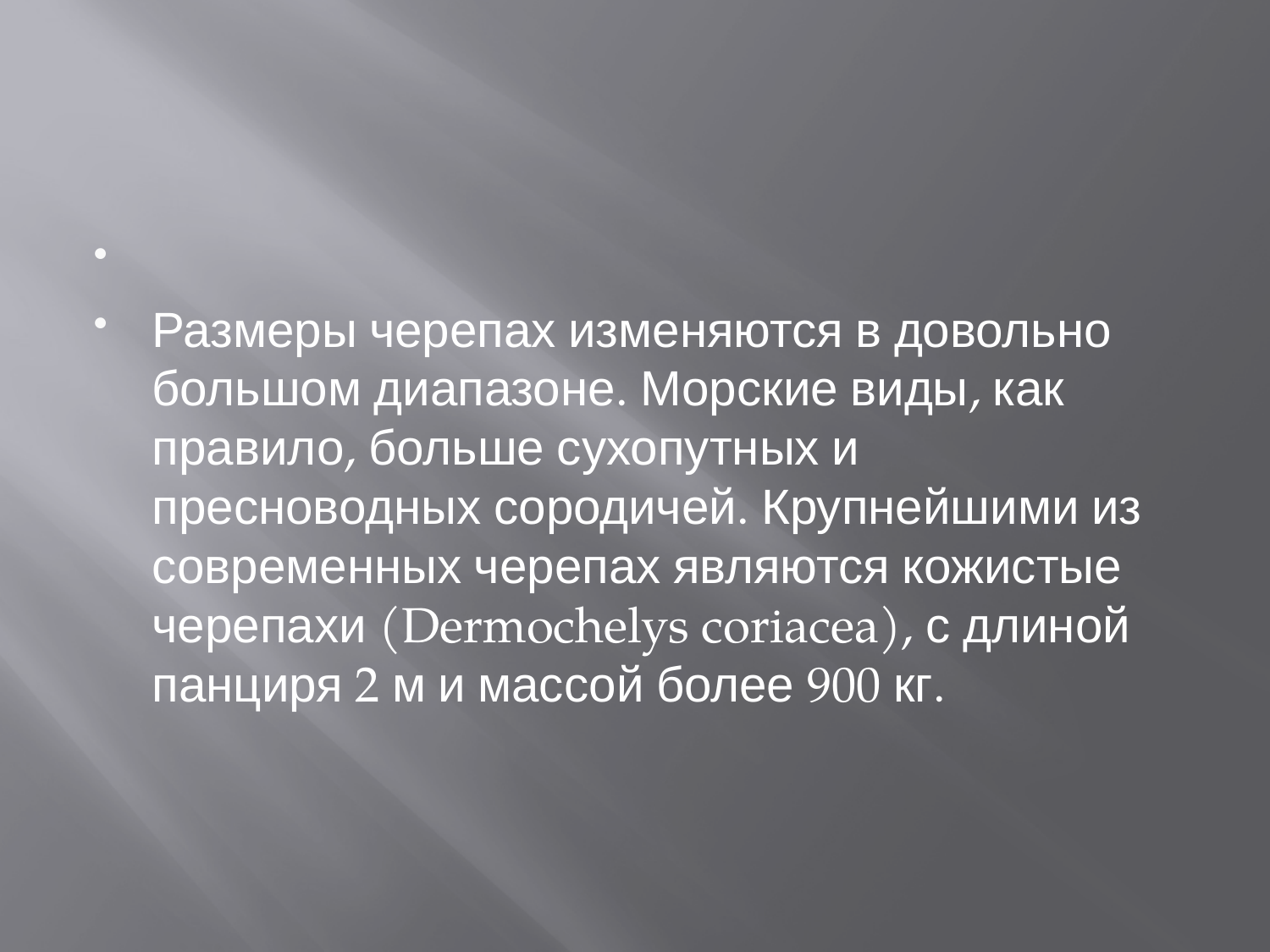

#

Размеры черепах изменяются в довольно большом диапазоне. Морские виды, как правило, больше сухопутных и пресноводных сородичей. Крупнейшими из современных черепах являются кожистые черепахи (Dermochelys coriacea), с длиной панциря 2 м и массой более 900 кг.